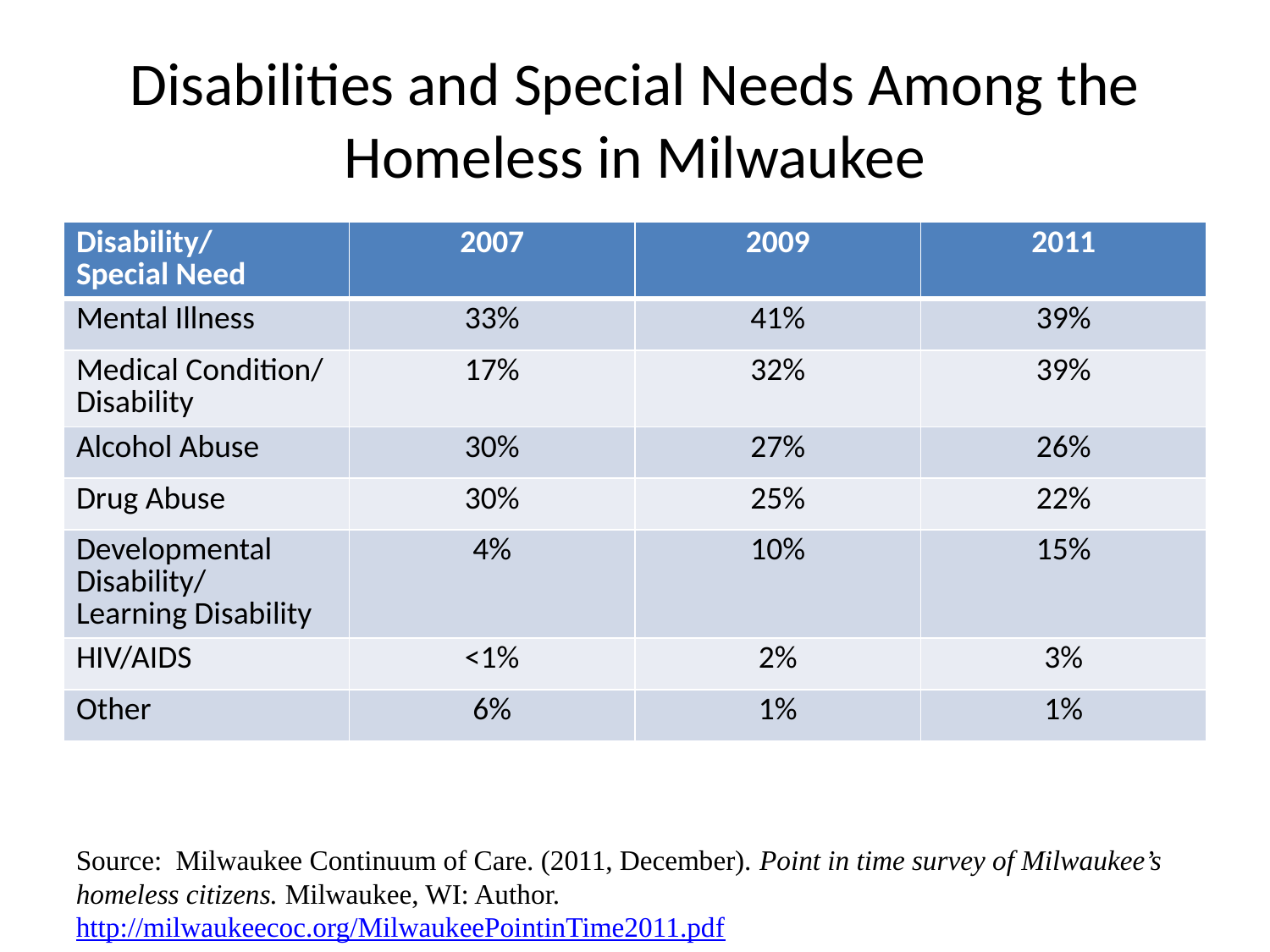

# Disabilities and Special Needs Among the Homeless in Milwaukee
| Disability/ Special Need | 2007 | 2009 | 2011 |
| --- | --- | --- | --- |
| Mental Illness | 33% | 41% | 39% |
| Medical Condition/ Disability | 17% | 32% | 39% |
| Alcohol Abuse | 30% | 27% | 26% |
| Drug Abuse | 30% | 25% | 22% |
| Developmental Disability/ Learning Disability | 4% | 10% | 15% |
| HIV/AIDS | <1% | 2% | 3% |
| Other | 6% | 1% | 1% |
Source:  Milwaukee Continuum of Care. (2011, December). Point in time survey of Milwaukee’s homeless citizens. Milwaukee, WI: Author. http://milwaukeecoc.org/MilwaukeePointinTime2011.pdf